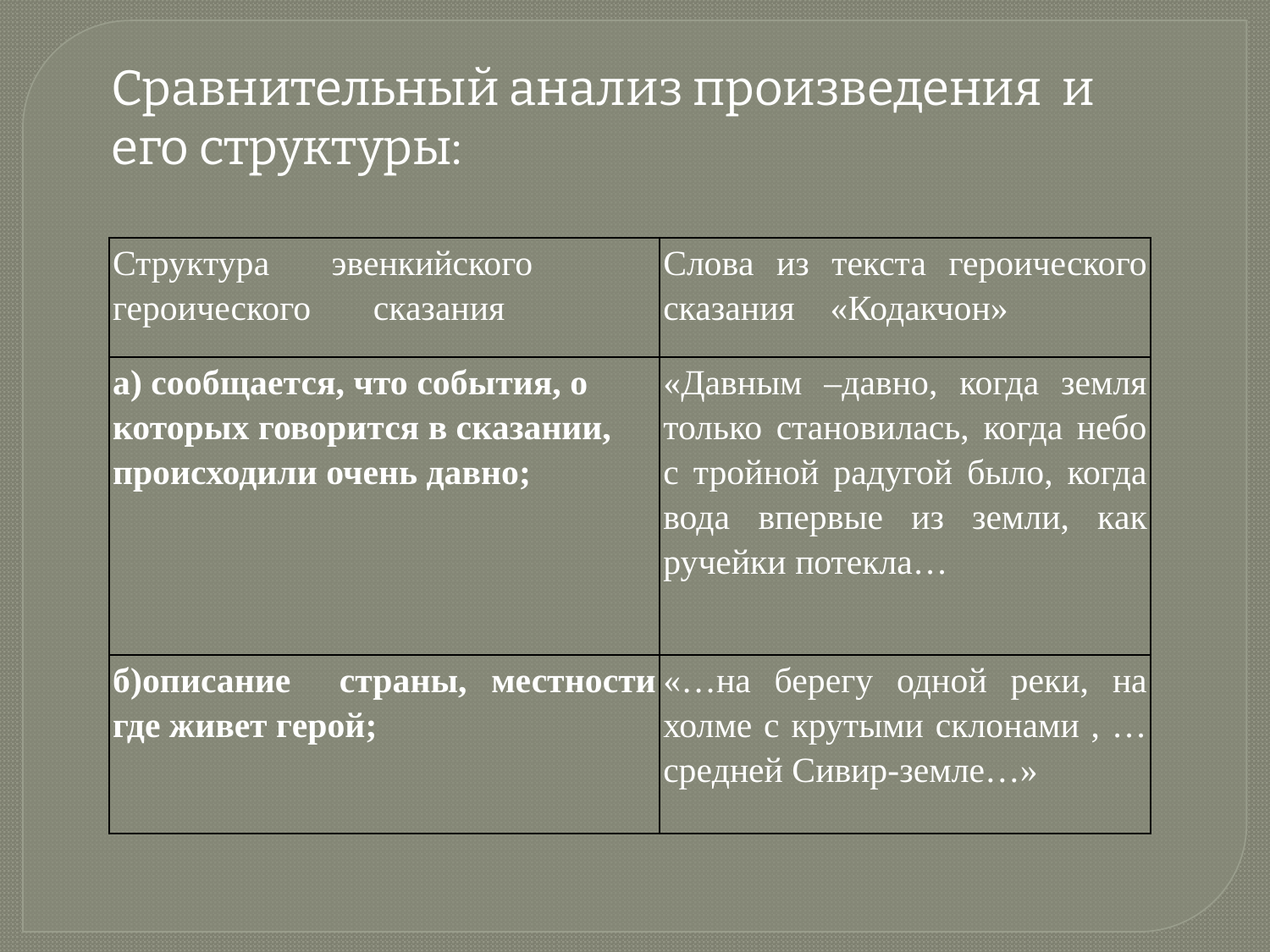

Сравнительный анализ произведения  и его структуры:
| Структура эвенкийского героического сказания | Слова из текста героического сказания «Кодакчон» |
| --- | --- |
| а) сообщается, что события, о которых говорится в сказании, происходили очень давно; | «Давным –давно, когда земля только становилась, когда небо с тройной радугой было, когда вода впервые из земли, как ручейки потекла… |
| б)описание страны, местности где живет герой; | «…на берегу одной реки, на холме с крутыми склонами , …средней Сивир-земле…» |